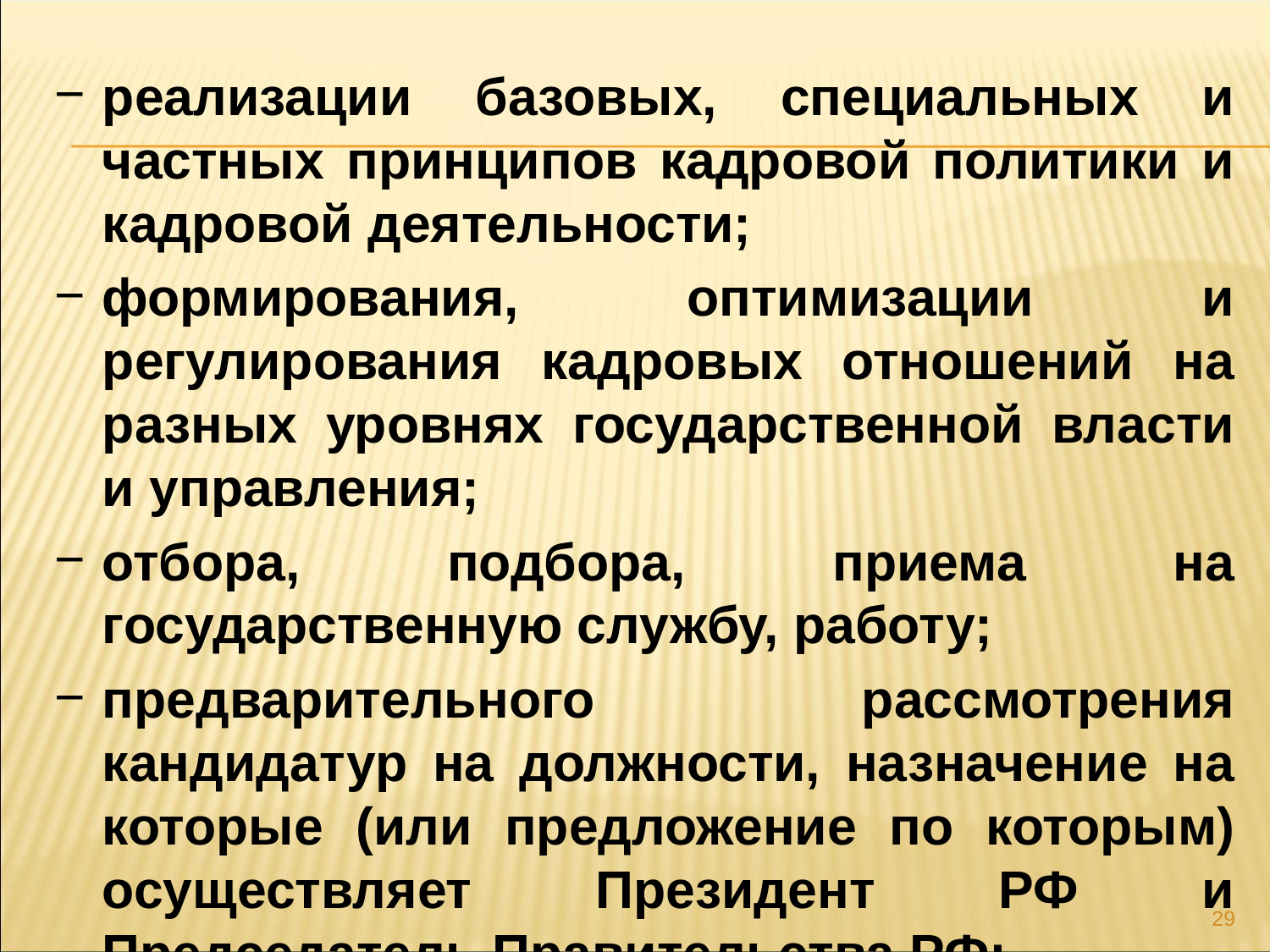

реализации базовых, специальных и частных принципов кадровой политики и кадровой деятельности;
формирования, оптимизации и регулирования кадровых отношений на разных уровнях государственной власти и управления;
отбора, подбора, приема на государственную службу, работу;
предварительного рассмотрения кандидатур на должности, назначение на которые (или предложение по которым) осуществляет Президент РФ и Председатель Правительства РФ;
29